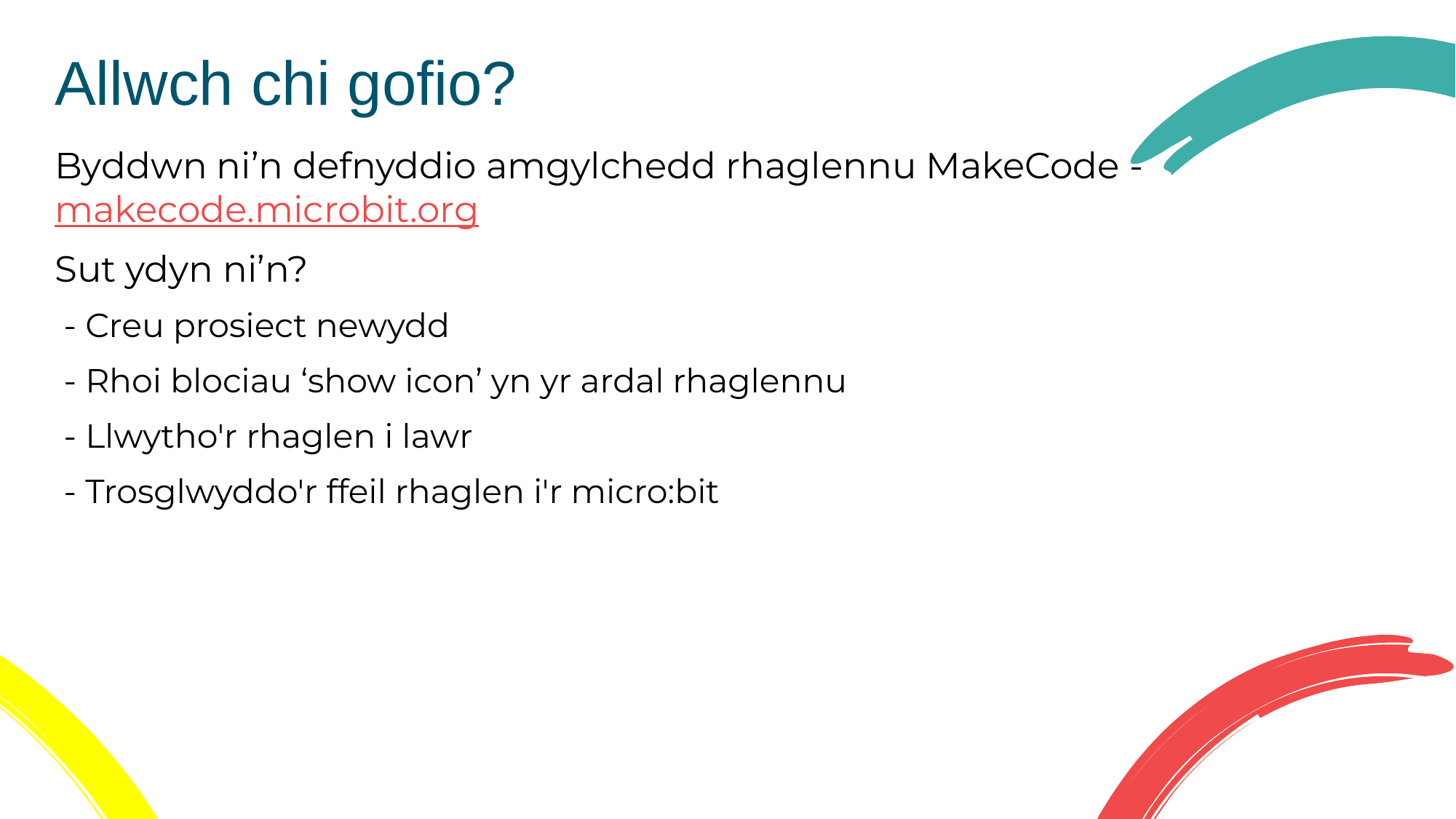

# Allwch chi gofio?
Byddwn ni’n defnyddio amgylchedd rhaglennu MakeCode - makecode.microbit.org
Sut ydyn ni’n?
- Creu prosiect newydd
- Rhoi blociau ‘show icon’ yn yr ardal rhaglennu
- Llwytho'r rhaglen i lawr
- Trosglwyddo'r ffeil rhaglen i'r micro:bit